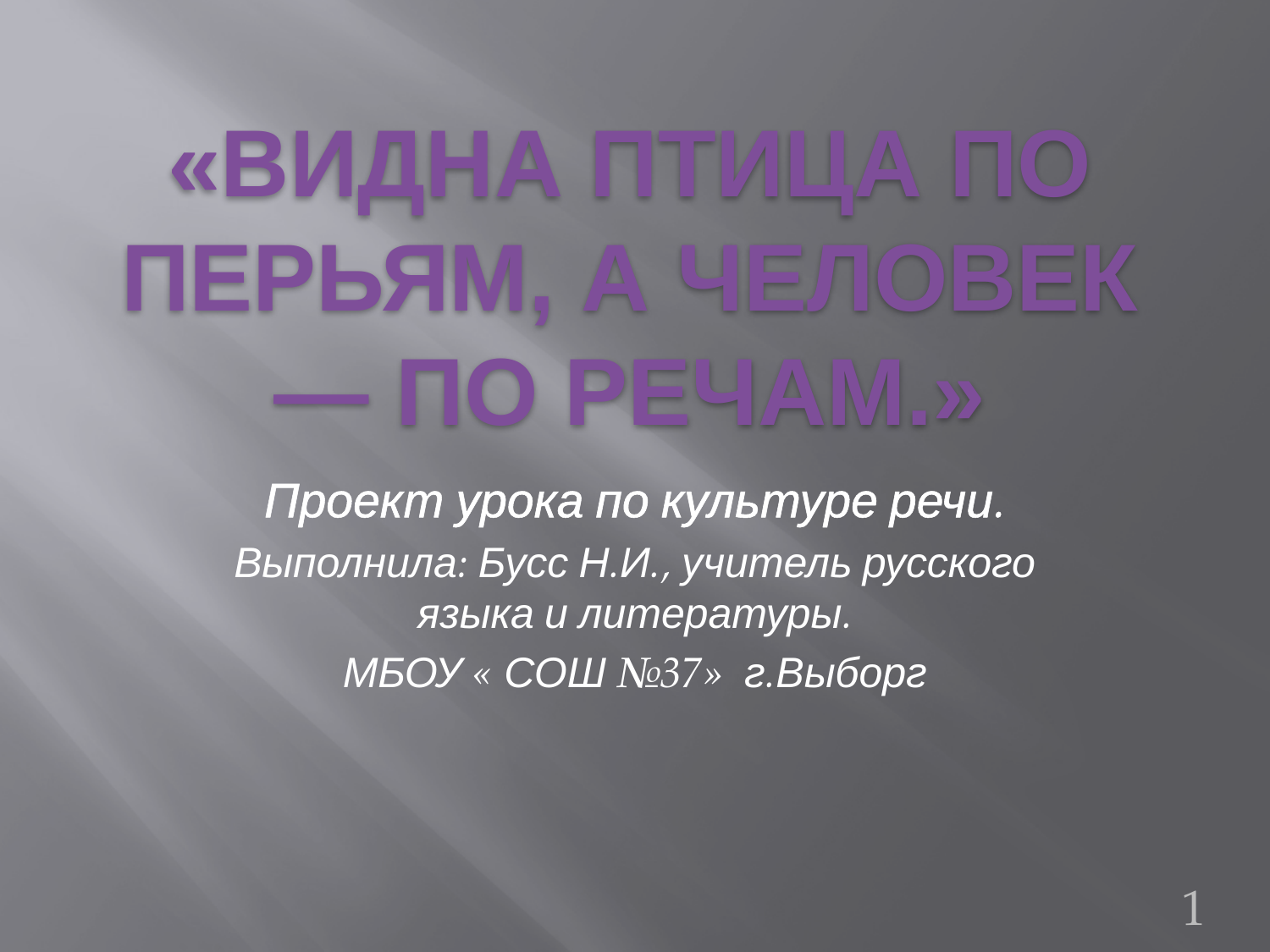

# «Видна птица по перьям, а человек — по речам.»
Проект урока по культуре речи.
Выполнила: Бусс Н.И., учитель русского языка и литературы.
МБОУ « СОШ №37»  г.Выборг

1